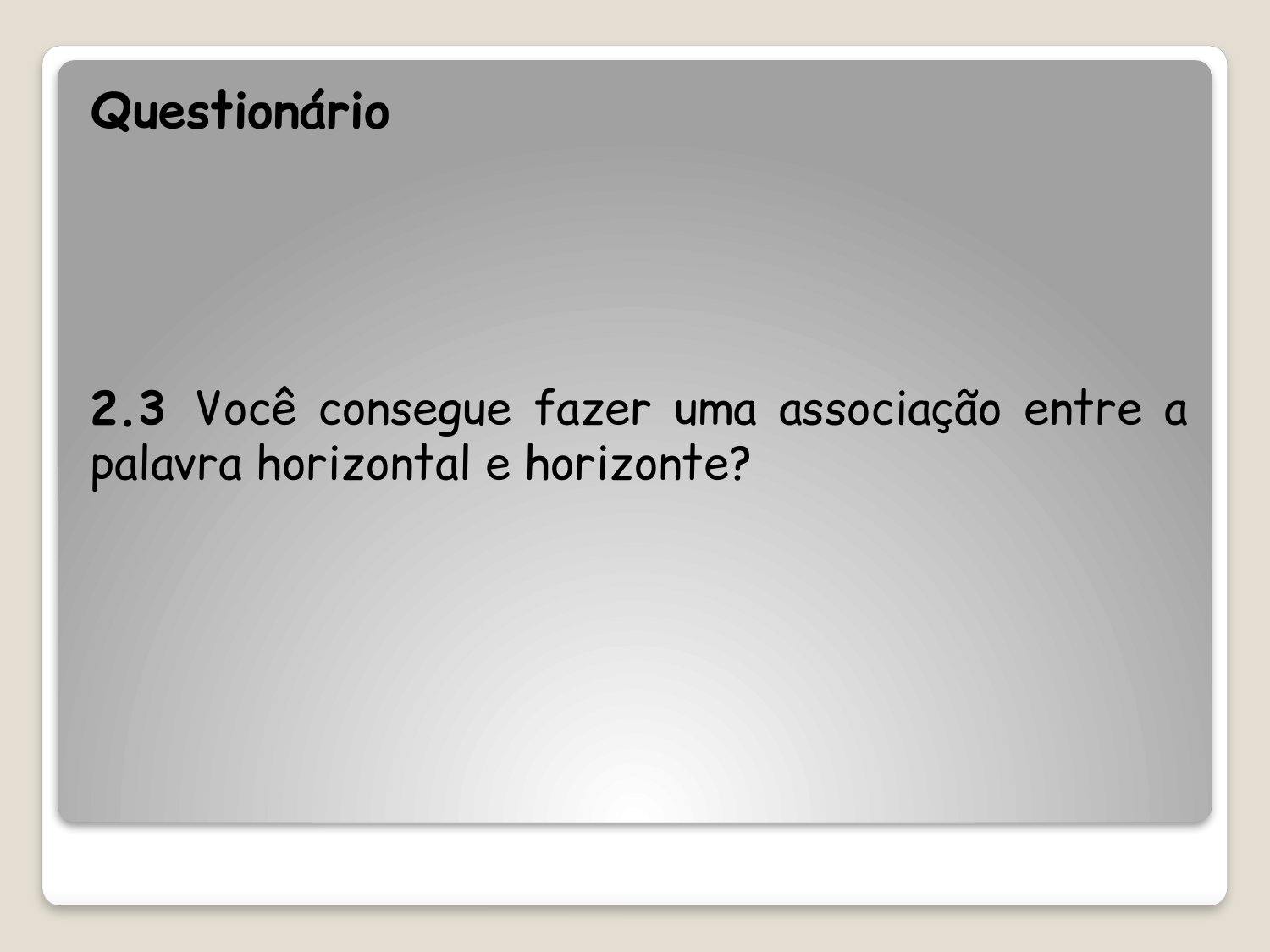

Questionário
2.3 Você consegue fazer uma associação entre a palavra horizontal e horizonte?